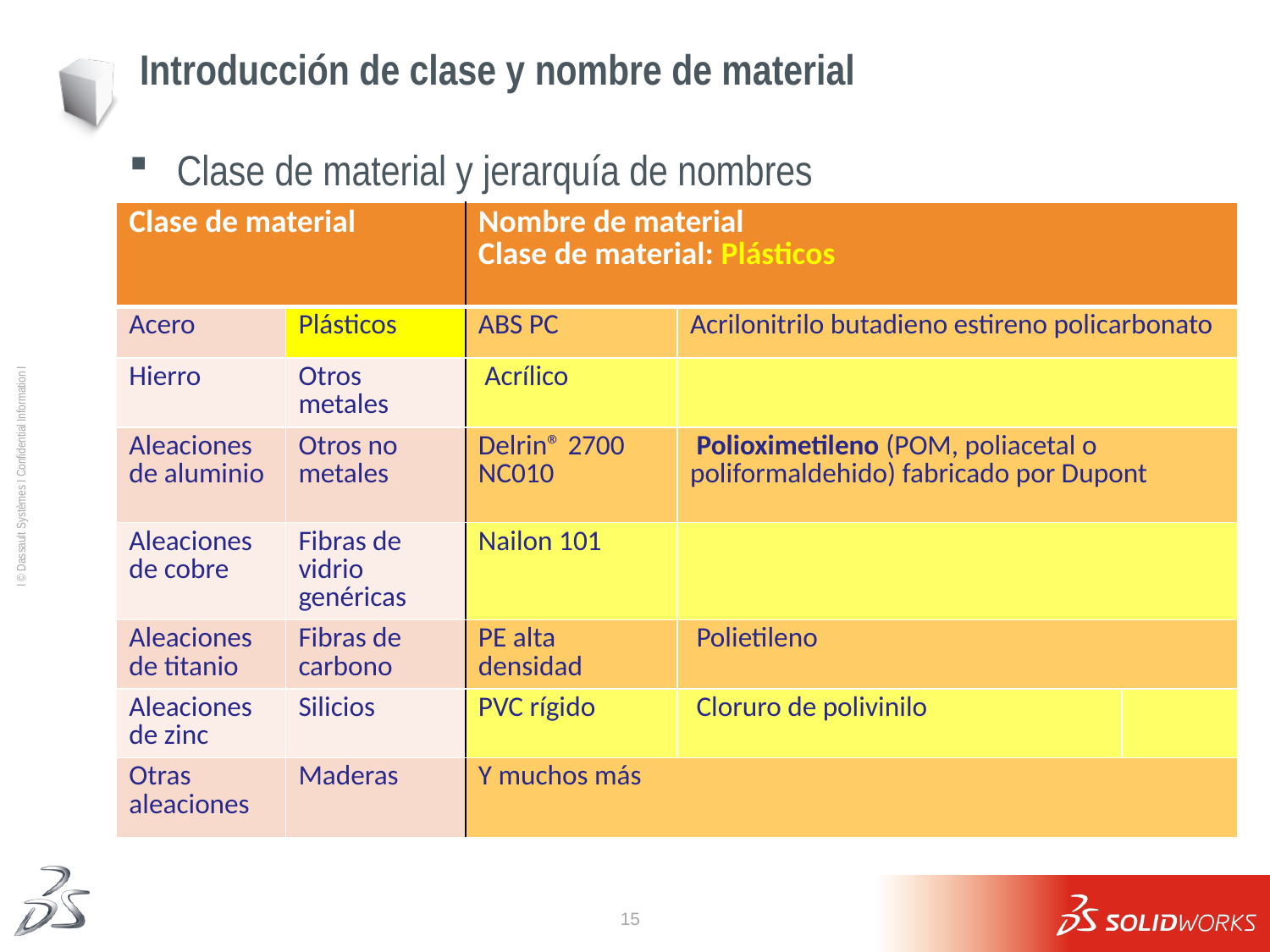

# Introducción de clase y nombre de material
Clase de material y jerarquía de nombres

| Clase de material |  | Nombre de material Clase de material: Plásticos |  |  |
| --- | --- | --- | --- | --- |
| Acero | Plásticos | ABS PC | Acrilonitrilo butadieno estireno policarbonato |  |
| Hierro | Otros metales | Acrílico |  |  |
| Aleaciones de aluminio | Otros no metales | Delrin® 2700 NC010 | Polioximetileno (POM, poliacetal o poliformaldehido) fabricado por Dupont |  |
| Aleaciones de cobre | Fibras de vidrio genéricas | Nailon 101 |  |  |
| Aleaciones de titanio | Fibras de carbono | PE alta densidad | Polietileno |  |
| Aleaciones de zinc | Silicios | PVC rígido | Cloruro de polivinilo |  |
| Otras aleaciones | Maderas | Y muchos más |  |  |